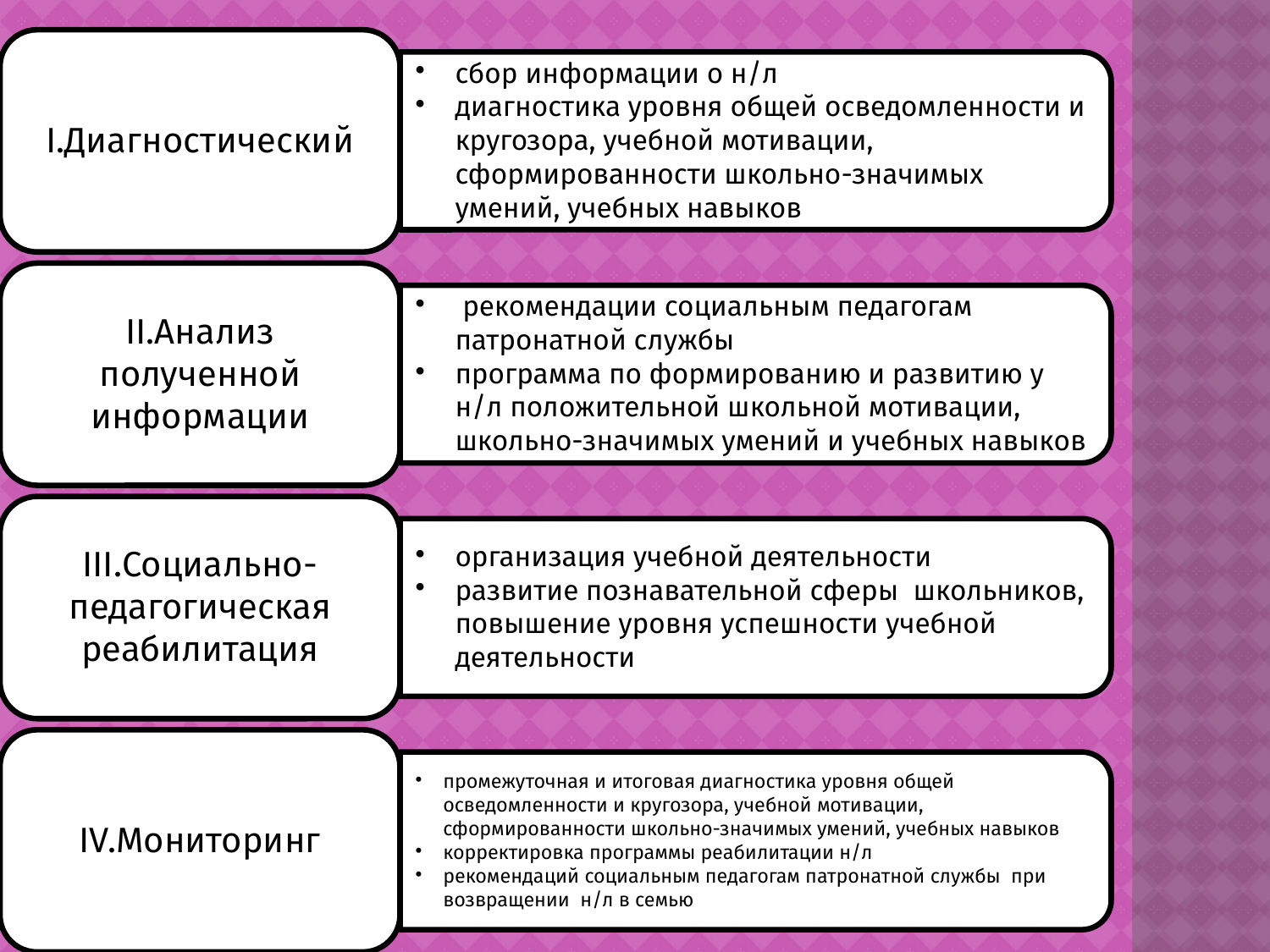

I.Диагностический
сбор информации о н/л
диагностика уровня общей осведомленности и кругозора, учебной мотивации, сформированности школьно-значимых умений, учебных навыков
II.Анализ полученной информации
 рекомендации социальным педагогам патронатной службы
III.Социально-педагогическая реабилитация
организация учебной деятельности
IV.Мониторинг
развитие познавательной сферы  школьников, повышение уровня успешности учебной деятельности
промежуточная и итоговая диагностика уровня общей осведомленности и кругозора, учебной мотивации, сформированности школьно-значимых умений, учебных навыков
корректировка программы реабилитации н/л
рекомендаций социальным педагогам патронатной службы  при возвращении  н/л в семью
программа по формированию и развитию у н/л положительной школьной мотивации, школьно-значимых умений и учебных навыков